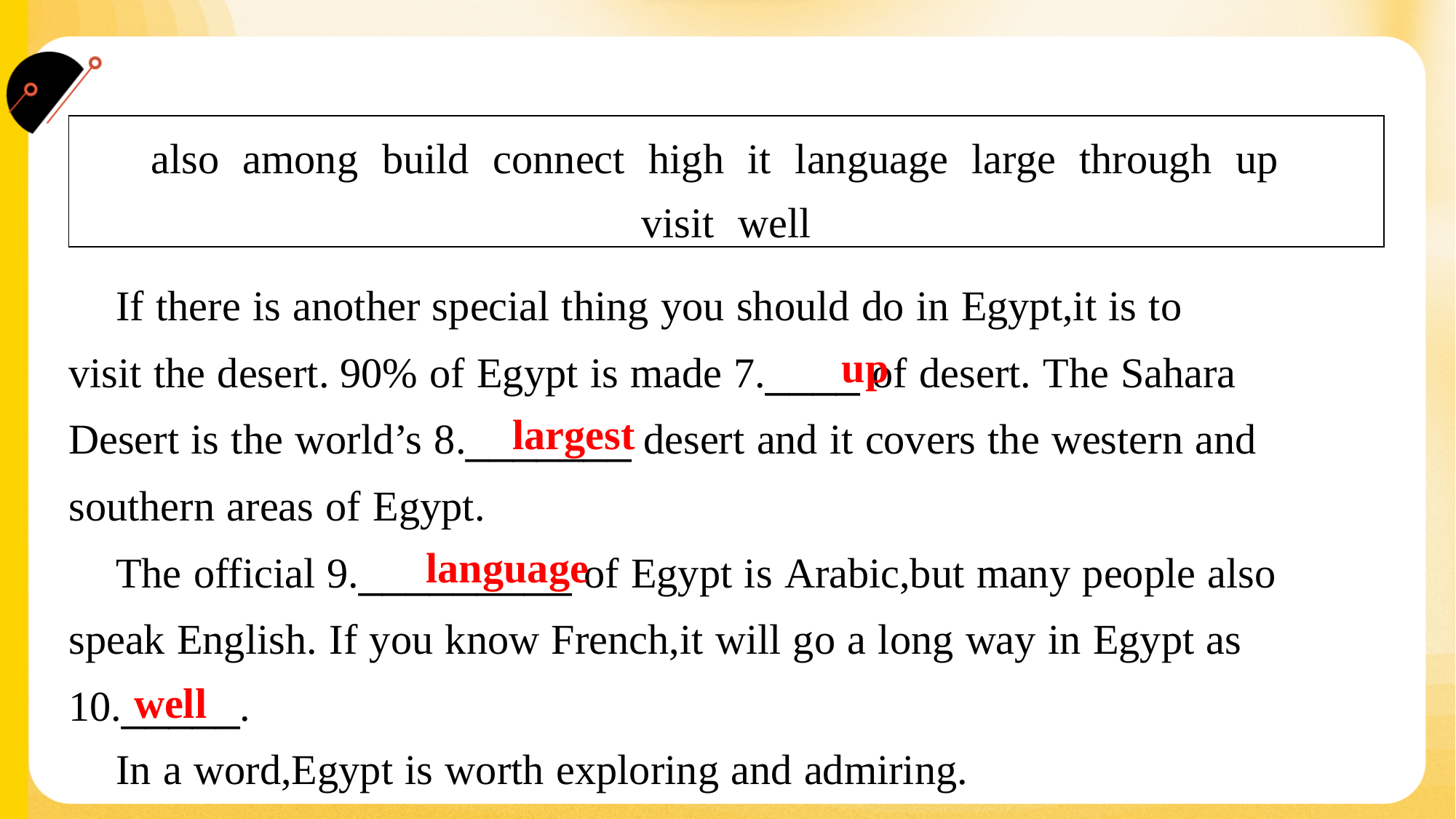

| also among build connect high it language large through up visit well |
| --- |
    If there is another special thing you should do in Egypt,it is to
visit the desert. 90% of Egypt is made 7.____ of desert. The Sahara
Desert is the world’s 8._______ desert and it covers the western and
southern areas of Egypt.
    The official 9._________ of Egypt is Arabic,but many people also
speak English. If you know French,it will go a long way in Egypt as
10._____.
    In a word,Egypt is worth exploring and admiring.#1.7
up
largest
language
well